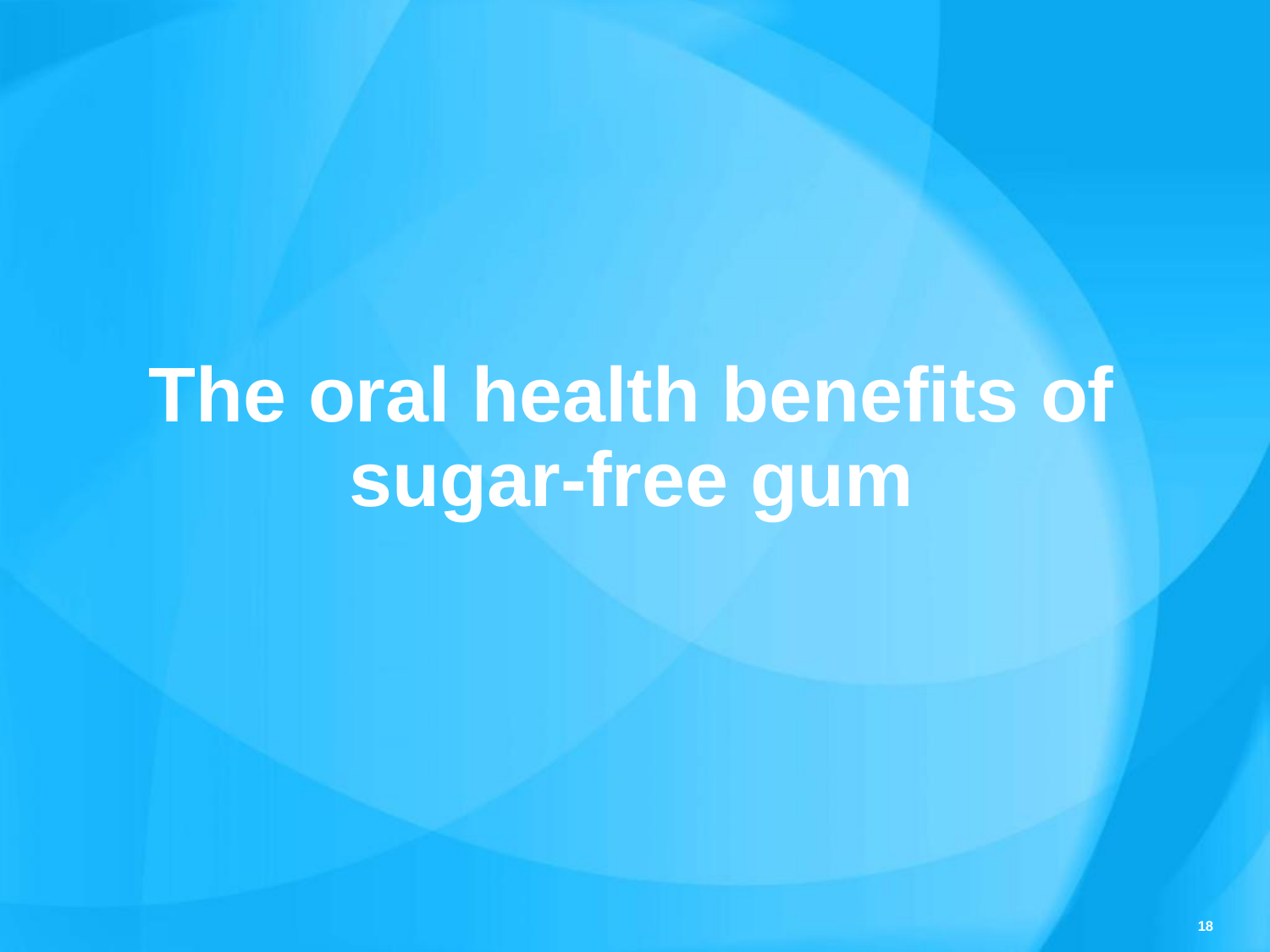

# The oral health benefits of sugar-free gum
18